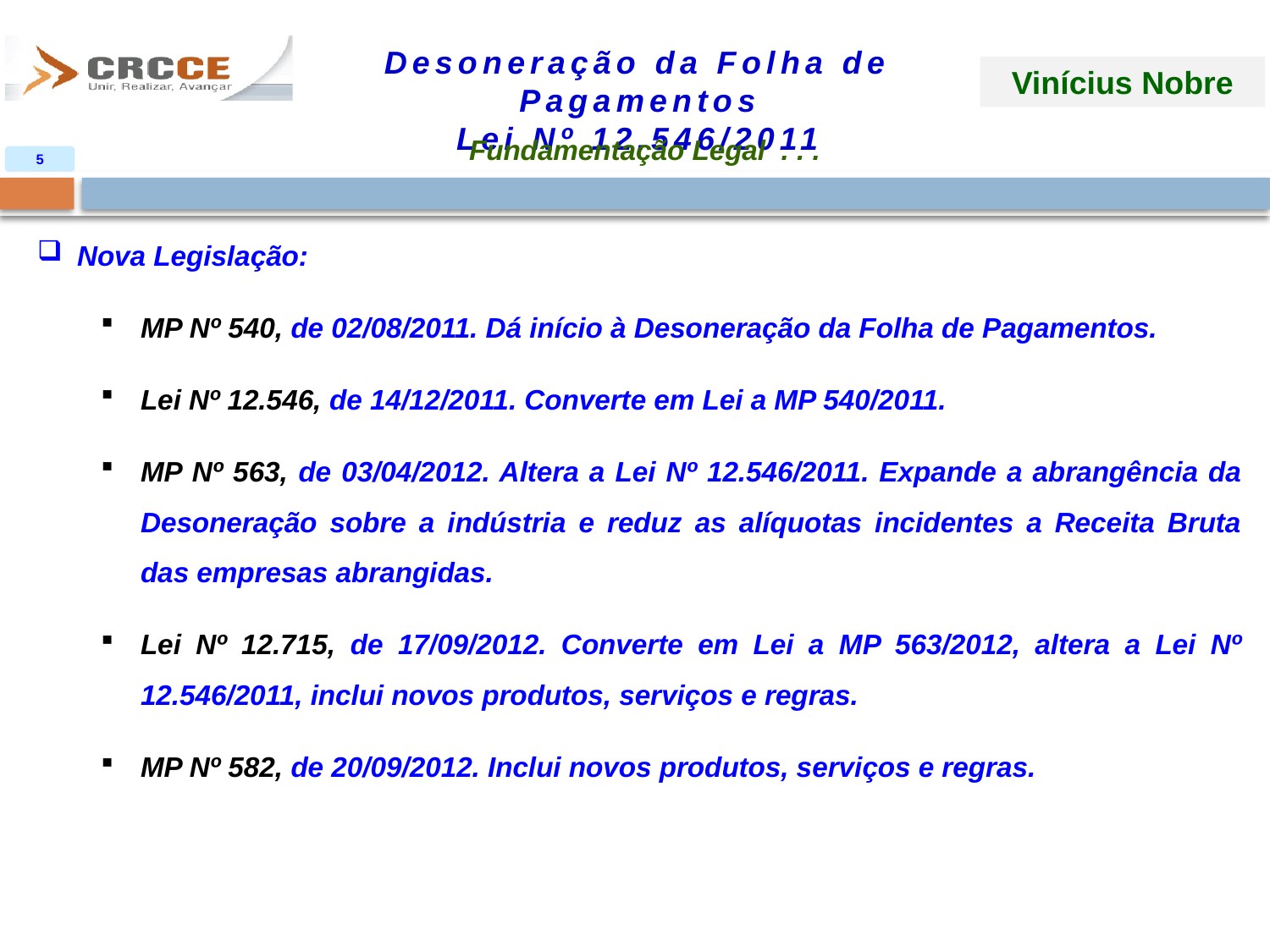

Fundamentação Legal  . . .
5
Nova Legislação:
MP Nº 540, de 02/08/2011. Dá início à Desoneração da Folha de Pagamentos.
Lei Nº 12.546, de 14/12/2011. Converte em Lei a MP 540/2011.
MP Nº 563, de 03/04/2012. Altera a Lei Nº 12.546/2011. Expande a abrangência da Desoneração sobre a indústria e reduz as alíquotas incidentes a Receita Bruta das empresas abrangidas.
Lei Nº 12.715, de 17/09/2012. Converte em Lei a MP 563/2012, altera a Lei Nº 12.546/2011, inclui novos produtos, serviços e regras.
MP Nº 582, de 20/09/2012. Inclui novos produtos, serviços e regras.